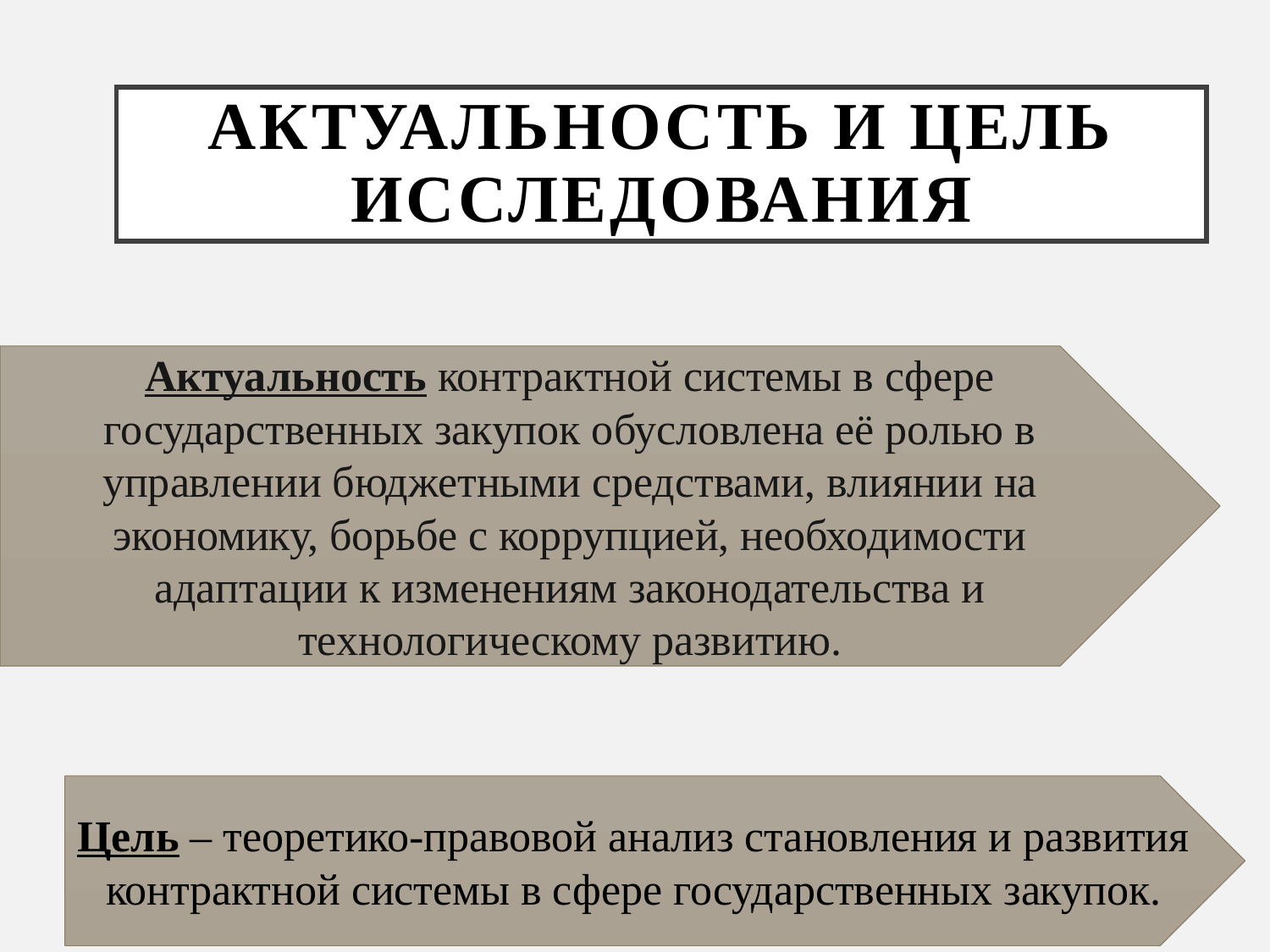

# Актуальность и цель исследования
Актуальность контрактной системы в сфере государственных закупок обусловлена её ролью в управлении бюджетными средствами, влиянии на экономику, борьбе с коррупцией, необходимости адаптации к изменениям законодательства и технологическому развитию.
Цель ‒ теоретико-правовой анализ становления и развития контрактной системы в сфере государственных закупок.